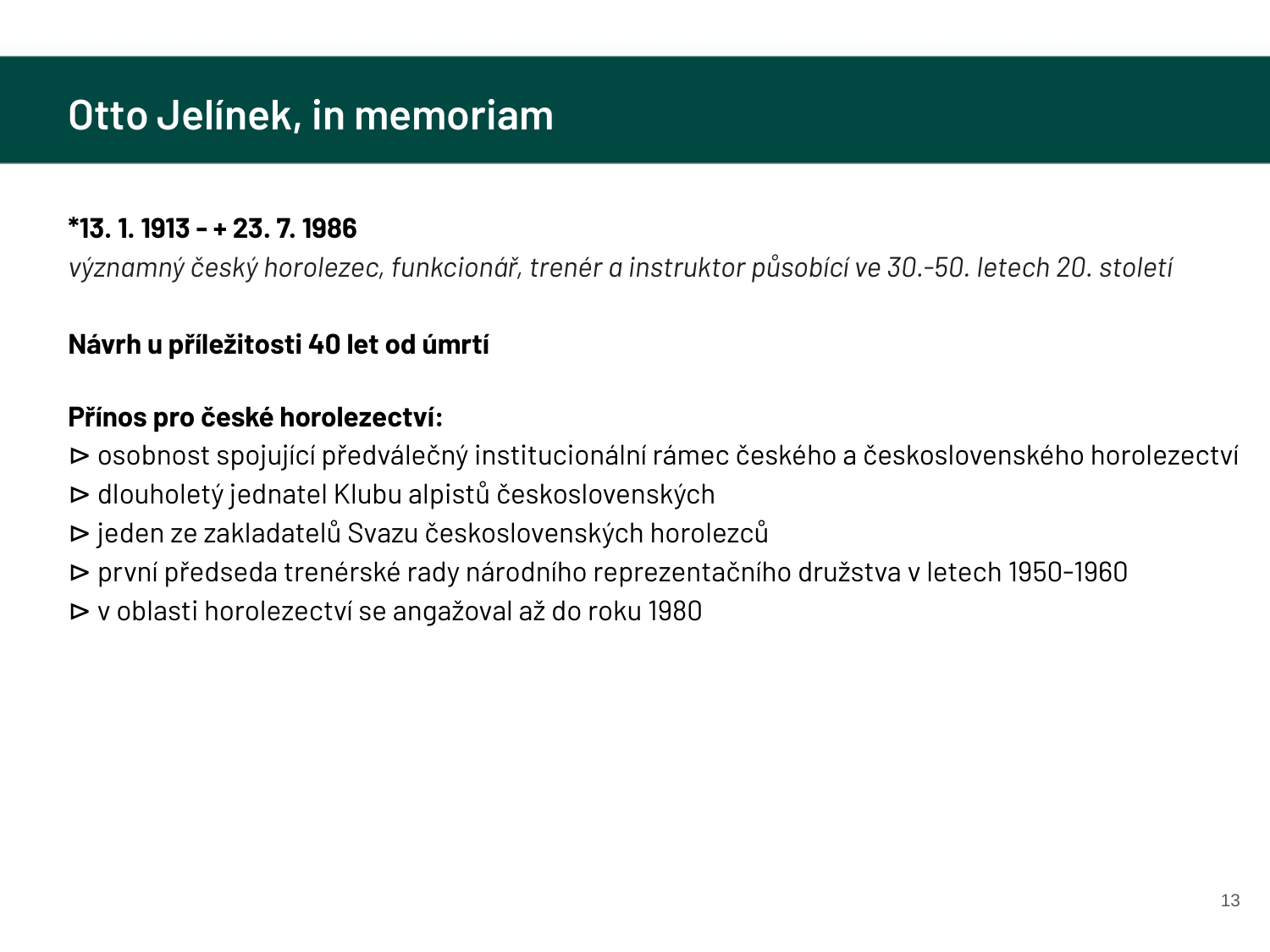

Otto Jelínek, in memoriam
*13. 1. 1913 - + 23. 7. 1986
významný český horolezec, funkcionář, trenér a instruktor působící ve 30.-50. letech 20. století

Návrh u příležitosti 40 let od úmrtí

Přínos pro české horolezectví:
⊳ osobnost spojující předválečný institucionální rámec českého a československého horolezectví
⊳ dlouholetý jednatel Klubu alpistů československých
⊳ jeden ze zakladatelů Svazu československých horolezců
⊳ první předseda trenérské rady národního reprezentačního družstva v letech 1950-1960
⊳ v oblasti horolezectví se angažoval až do roku 1980
13